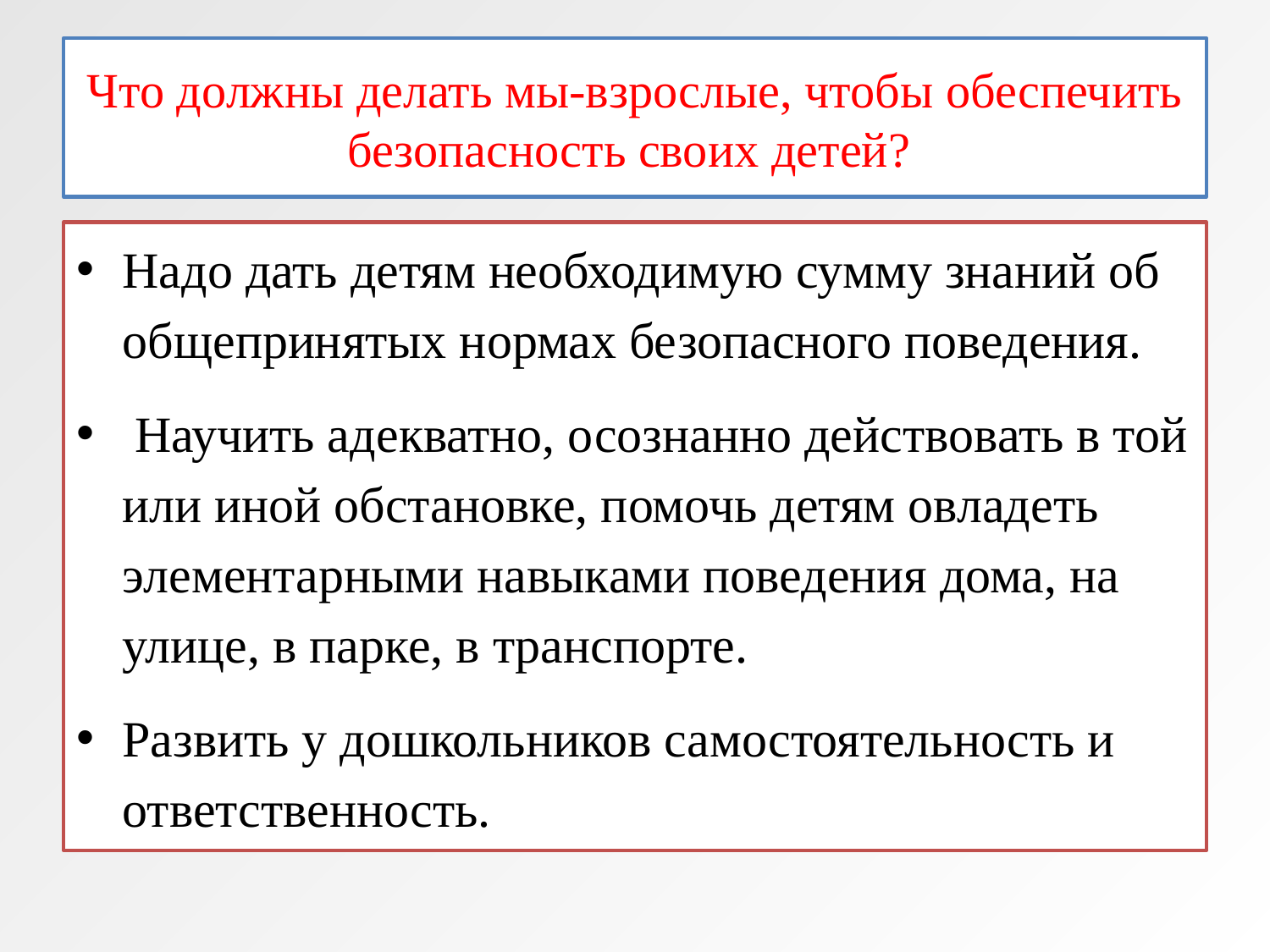

# Что должны делать мы-взрослые, чтобы обеспечить безопасность своих детей?
Надо дать детям необходимую сумму знаний об общепринятых нормах безопасного поведения.
 Научить адекватно, осознанно действовать в той или иной обстановке, помочь детям овладеть элементарными навыками поведения дома, на улице, в парке, в транспорте.
Развить у дошкольников самостоятельность и ответственность.